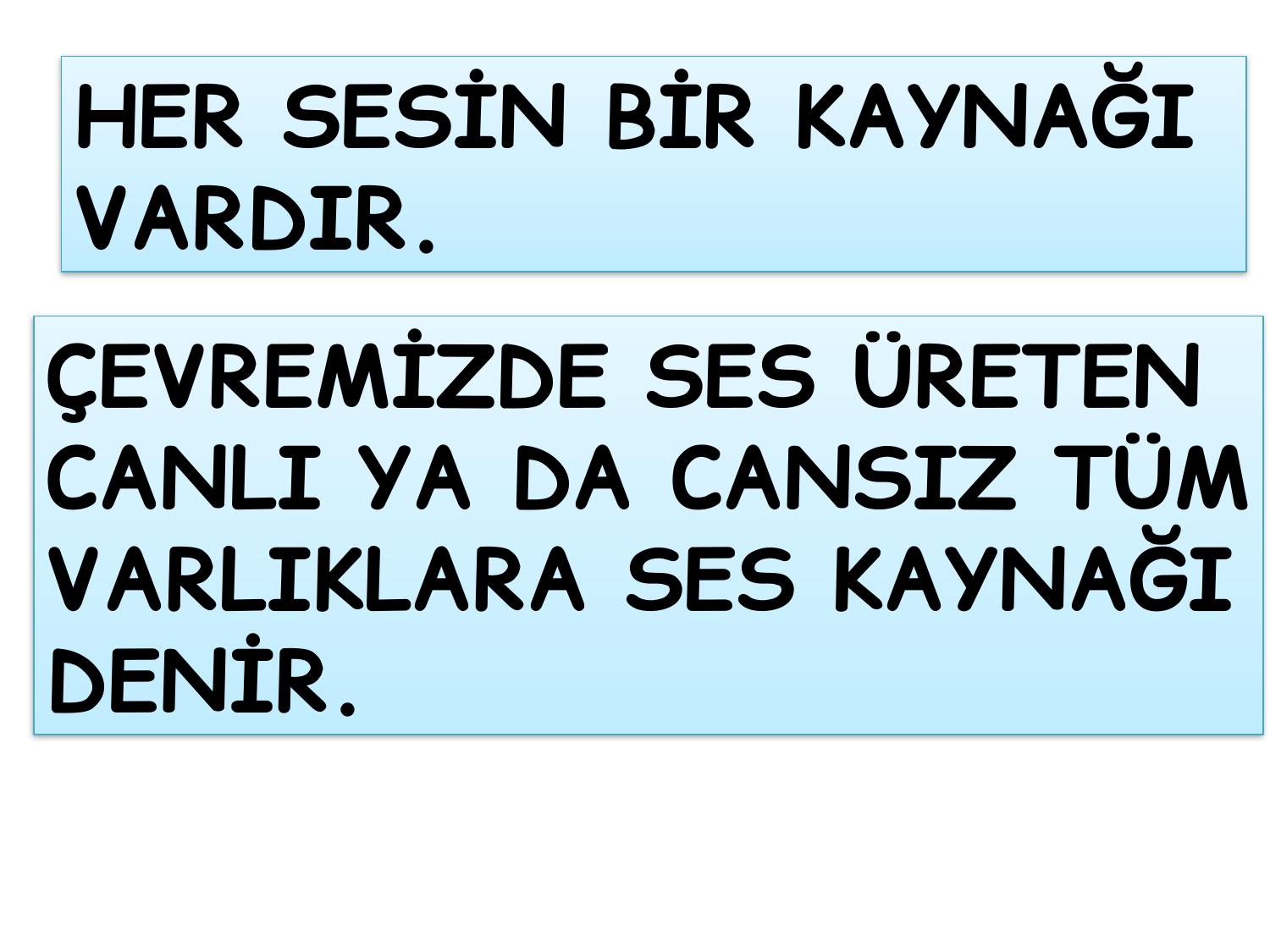

HER SESİN BİR KAYNAĞI
VARDIR.
ÇEVREMİZDE SES ÜRETEN
CANLI YA DA CANSIZ TÜM
VARLIKLARA SES KAYNAĞI
DENİR.